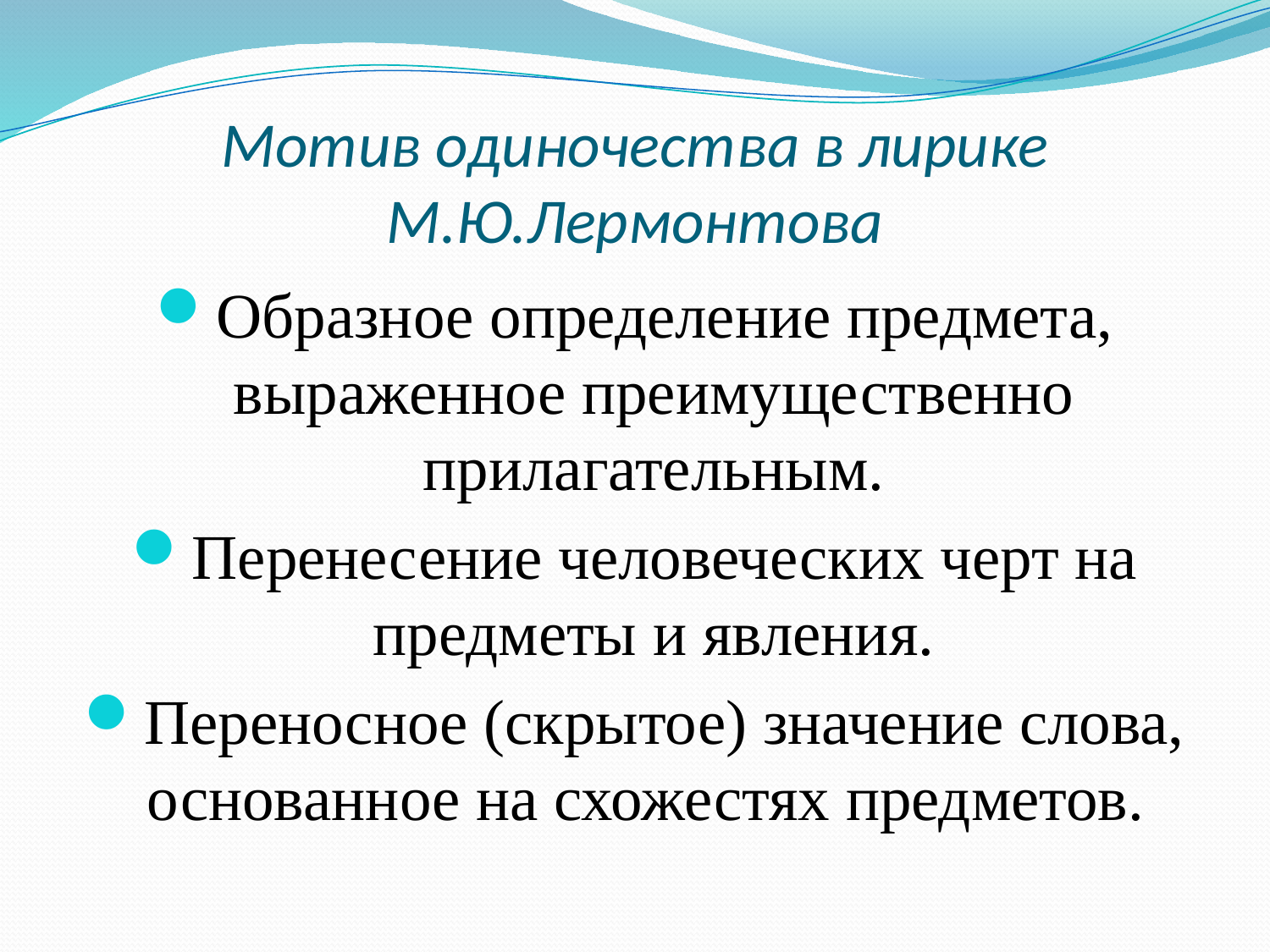

# Мотив одиночества в лирике М.Ю.Лермонтова
Образное определение предмета, выраженное преимущественно прилагательным.
Перенесение человеческих черт на предметы и явления.
Переносное (скрытое) значение слова, основанное на схожестях предметов.